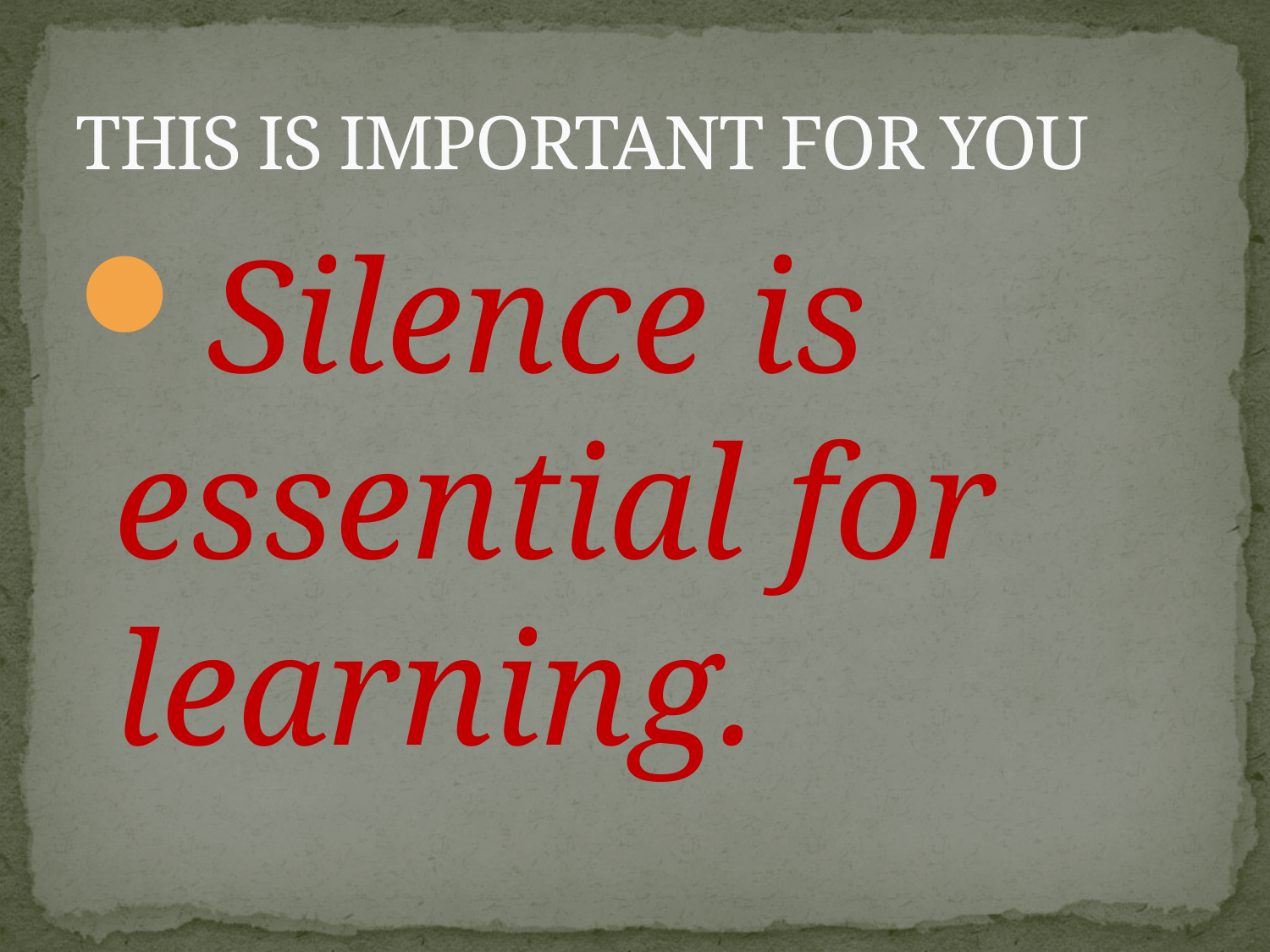

# THIS IS IMPORTANT FOR YOU
Silence is essential for learning.